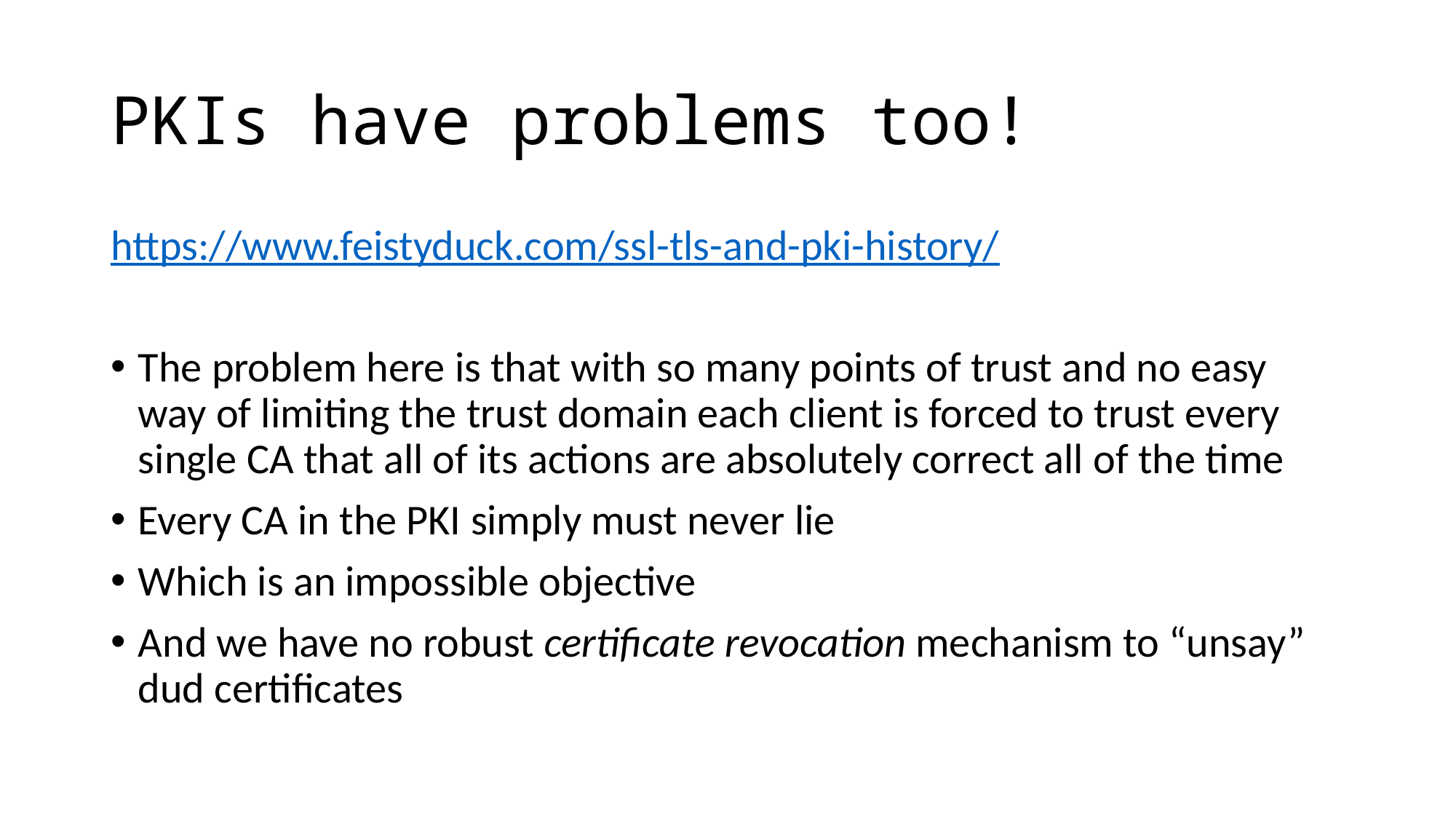

# PKIs have problems too!
https://www.feistyduck.com/ssl-tls-and-pki-history/

The problem here is that with so many points of trust and no easy way of limiting the trust domain each client is forced to trust every single CA that all of its actions are absolutely correct all of the time
Every CA in the PKI simply must never lie
Which is an impossible objective
And we have no robust certificate revocation mechanism to “unsay” dud certificates